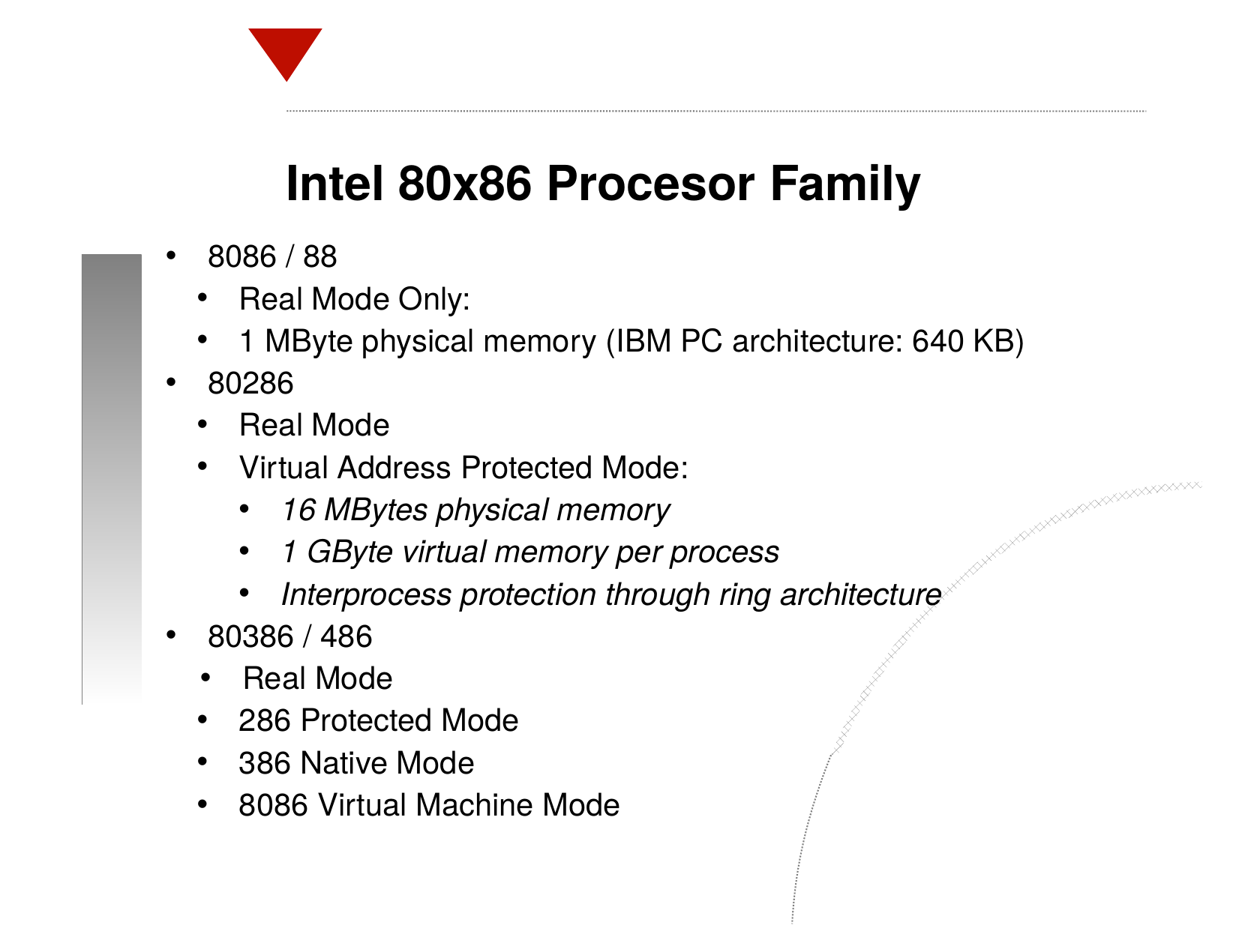

Intel 80x86 Procesor Family
8086 / 88
Real Mode Only:
1 MByte physical memory (IBM PC architecture: 640 KB)
80286
Real Mode
Virtual Address Protected Mode:
16 MBytes physical memory
1 GByte virtual memory per process
Interprocess protection through ring architecture
80386 / 486
Real Mode
286 Protected Mode
386 Native Mode
8086 Virtual Machine Mode